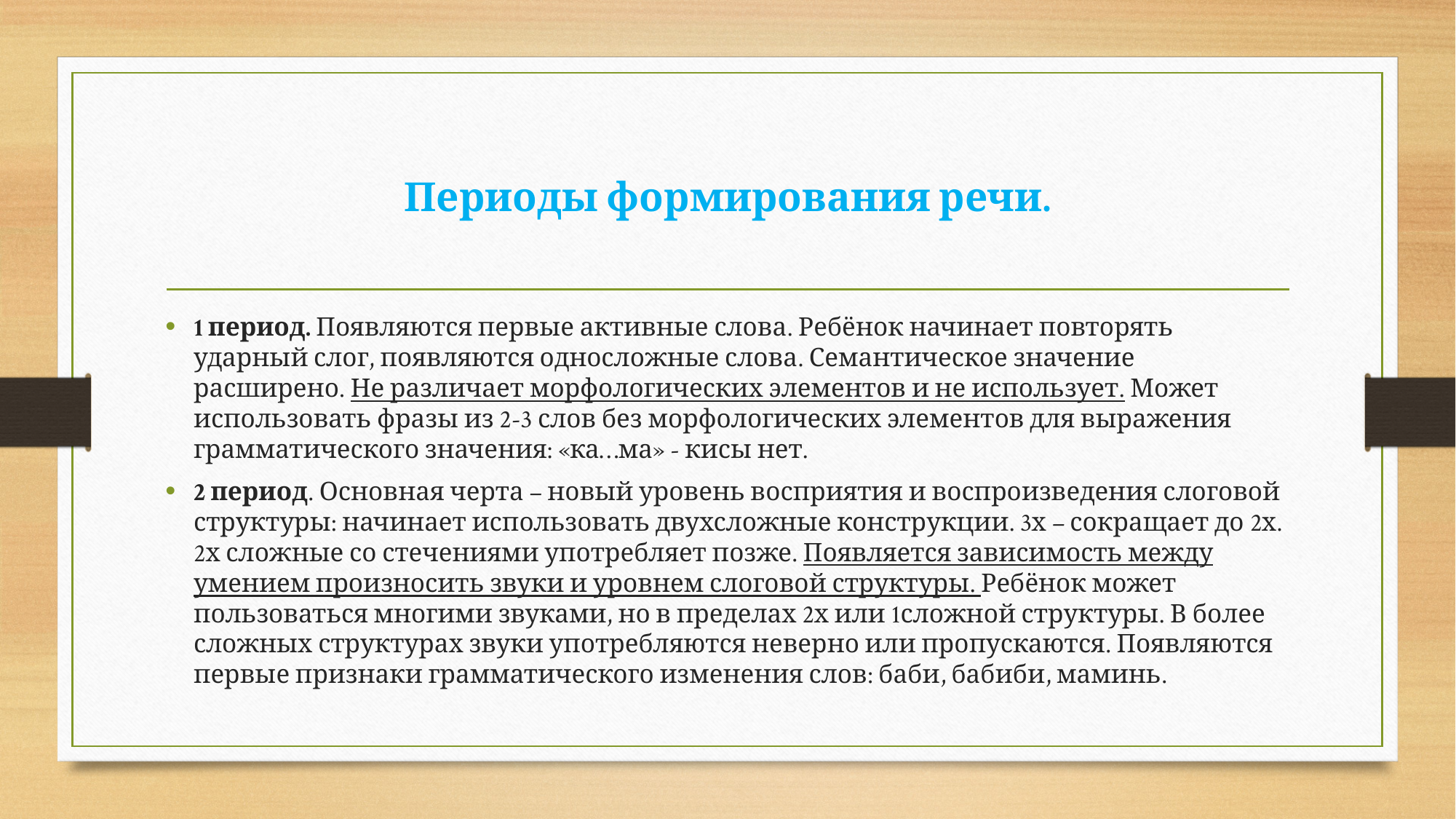

# Периоды формирования речи.
1 период. Появляются первые активные слова. Ребёнок начинает повторять ударный слог, появляются односложные слова. Семантическое значение расширено. Не различает морфологических элементов и не использует. Может использовать фразы из 2-3 слов без морфологических элементов для выражения грамматического значения: «ка…ма» - кисы нет.
2 период. Основная черта – новый уровень восприятия и воспроизведения слоговой структуры: начинает использовать двухсложные конструкции. 3х – сокращает до 2х. 2х сложные со стечениями употребляет позже. Появляется зависимость между умением произносить звуки и уровнем слоговой структуры. Ребёнок может пользоваться многими звуками, но в пределах 2х или 1сложной структуры. В более сложных структурах звуки употребляются неверно или пропускаются. Появляются первые признаки грамматического изменения слов: баби, бабиби, маминь.